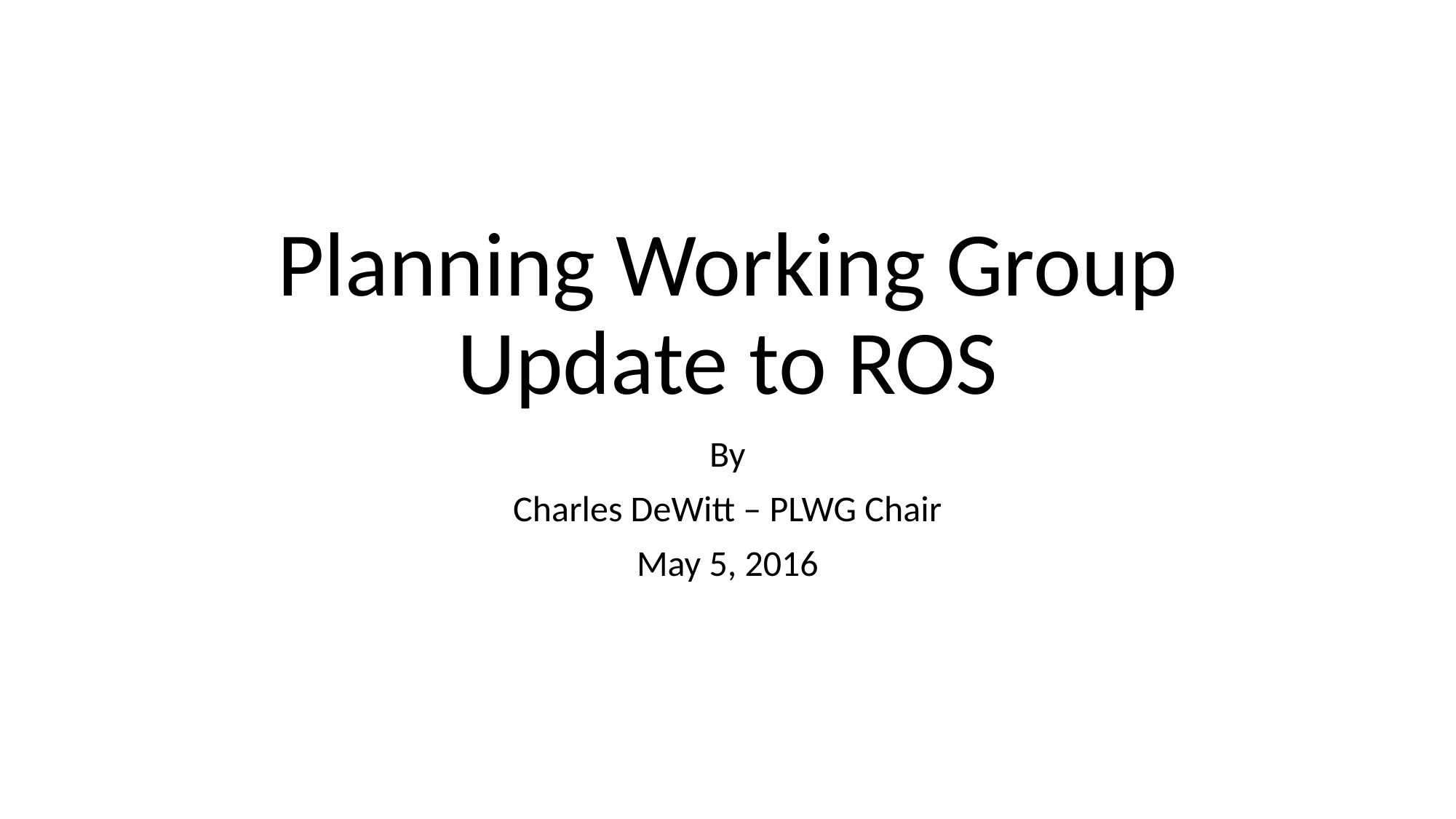

# Planning Working Group Update to ROS
By
Charles DeWitt – PLWG Chair
May 5, 2016